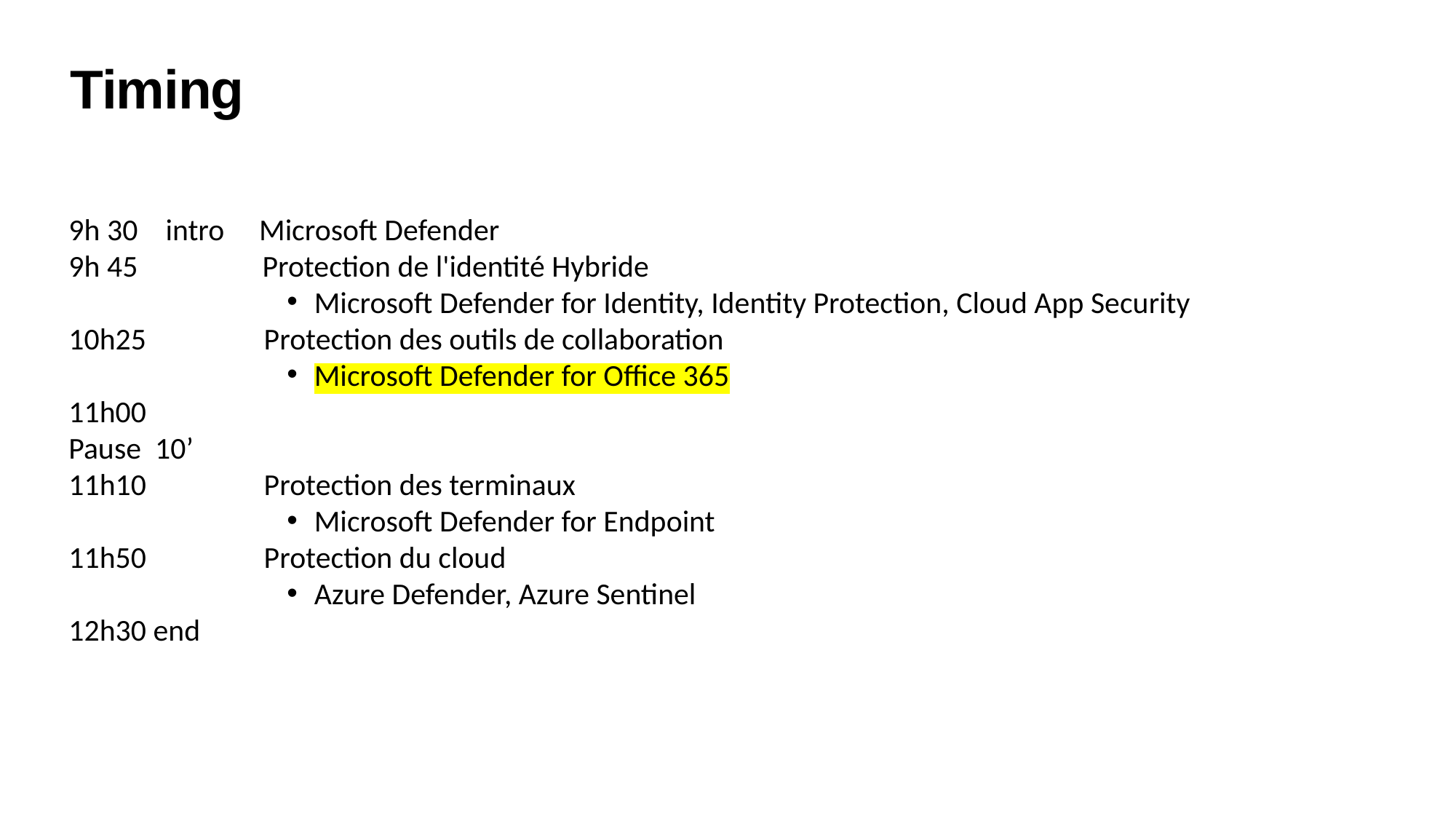

# Timing
9h 30    intro     Microsoft Defender
9h 45                  Protection de l'identité Hybride
Microsoft Defender for Identity, Identity Protection, Cloud App Security
10h25                 Protection des outils de collaboration
Microsoft Defender for Office 365
11h00
Pause  10’
11h10                 Protection des terminaux
Microsoft Defender for Endpoint
11h50                 Protection du cloud
Azure Defender, Azure Sentinel
12h30 end